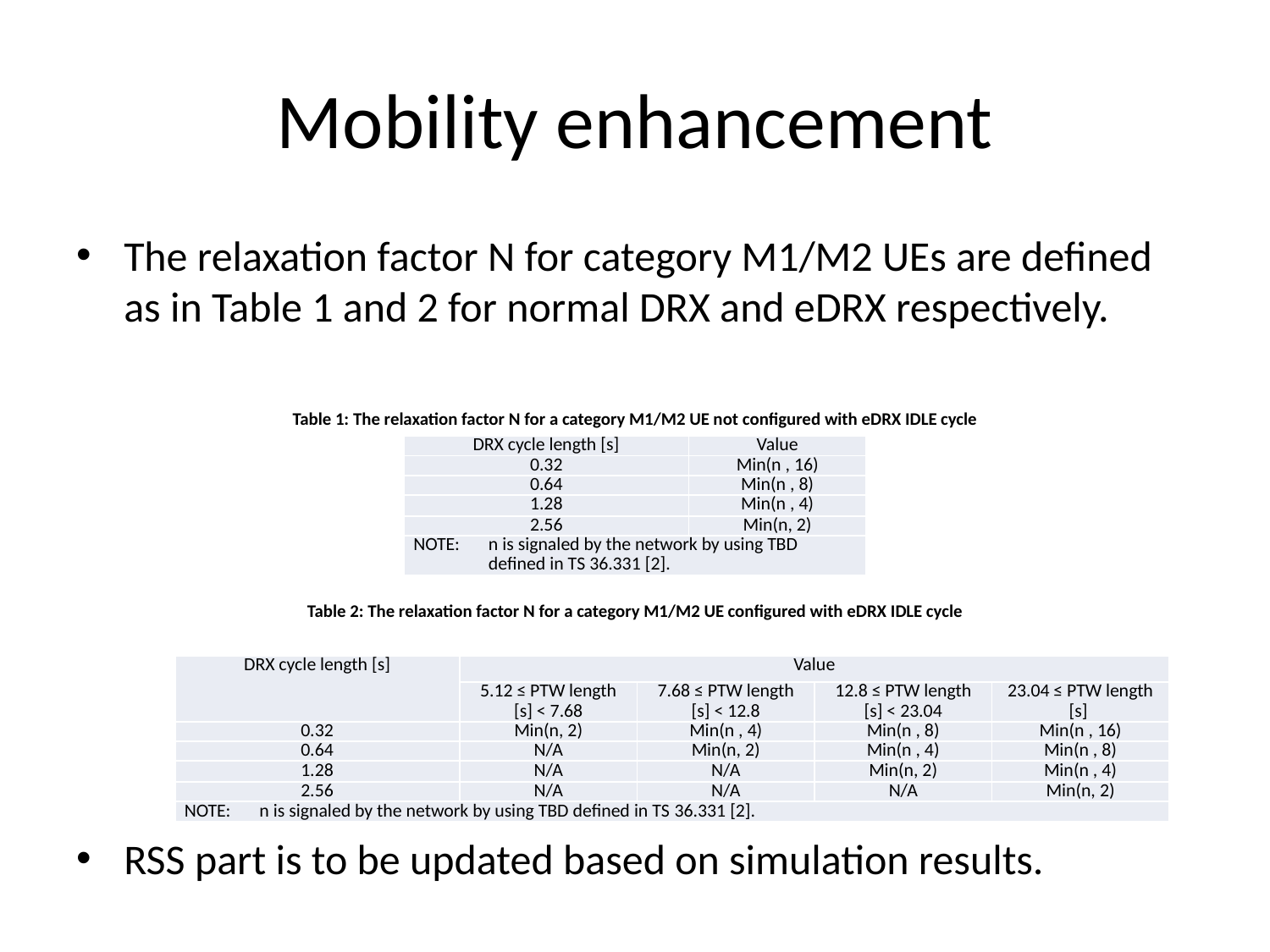

# Mobility enhancement
The relaxation factor N for category M1/M2 UEs are defined as in Table 1 and 2 for normal DRX and eDRX respectively.

Table 1: The relaxation factor N for a category M1/M2 UE not configured with eDRX IDLE cycle

Table 2: The relaxation factor N for a category M1/M2 UE configured with eDRX IDLE cycle

RSS part is to be updated based on simulation results.
| DRX cycle length [s] | Value |
| --- | --- |
| 0.32 | Min(n , 16) |
| 0.64 | Min(n , 8) |
| 1.28 | Min(n , 4) |
| 2.56 | Min(n, 2) |
| NOTE: n is signaled by the network by using TBD defined in TS 36.331 [2]. |  |
| DRX cycle length [s] | Value |  |  |  |
| --- | --- | --- | --- | --- |
|  | 5.12 ≤ PTW length [s] < 7.68 | 7.68 ≤ PTW length [s] < 12.8 | 12.8 ≤ PTW length [s] < 23.04 | 23.04 ≤ PTW length [s] |
| 0.32 | Min(n, 2) | Min(n , 4) | Min(n , 8) | Min(n , 16) |
| 0.64 | N/A | Min(n, 2) | Min(n , 4) | Min(n , 8) |
| 1.28 | N/A | N/A | Min(n, 2) | Min(n , 4) |
| 2.56 | N/A | N/A | N/A | Min(n, 2) |
| NOTE: n is signaled by the network by using TBD defined in TS 36.331 [2]. |  |  |  |  |